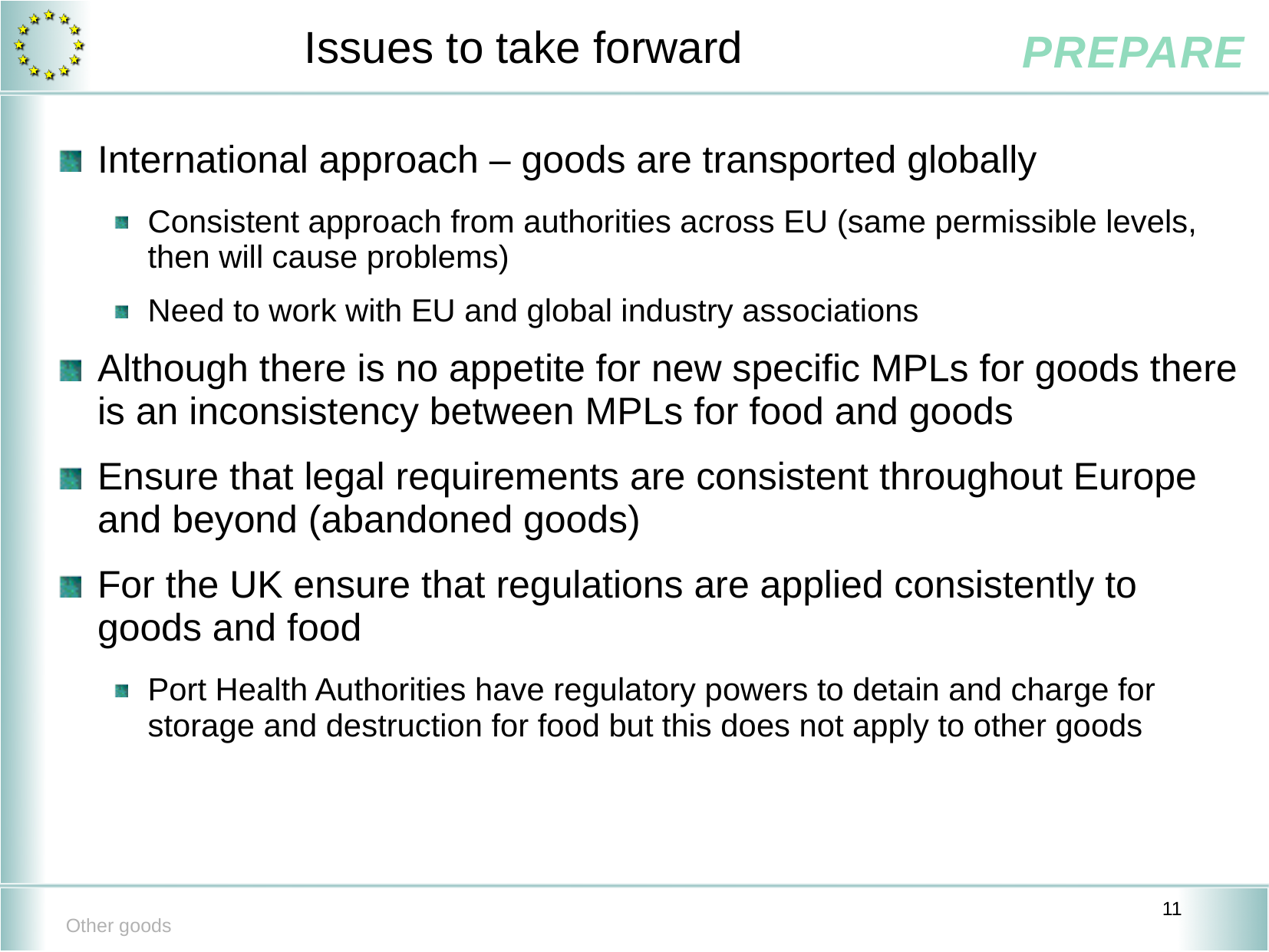

# Issues to take forward
International approach – goods are transported globally
Consistent approach from authorities across EU (same permissible levels, then will cause problems)
Need to work with EU and global industry associations
Although there is no appetite for new specific MPLs for goods there is an inconsistency between MPLs for food and goods
Ensure that legal requirements are consistent throughout Europe and beyond (abandoned goods)
For the UK ensure that regulations are applied consistently to goods and food
Port Health Authorities have regulatory powers to detain and charge for storage and destruction for food but this does not apply to other goods
Other goods